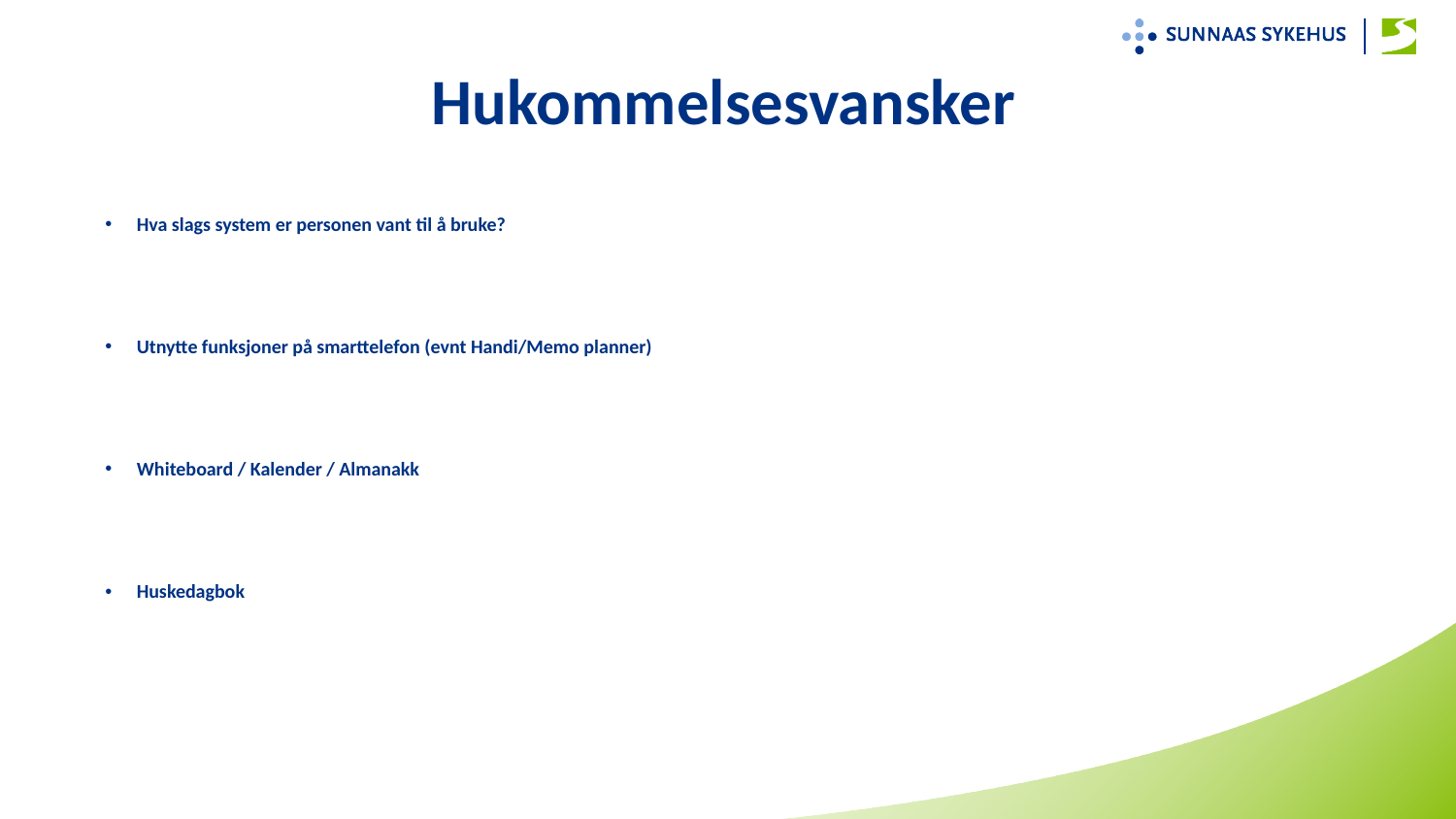

# Hukommelsesvansker

Hva slags system er personen vant til å bruke?

Utnytte funksjoner på smarttelefon (evnt Handi/Memo planner)

Whiteboard / Kalender / Almanakk

Huskedagbok